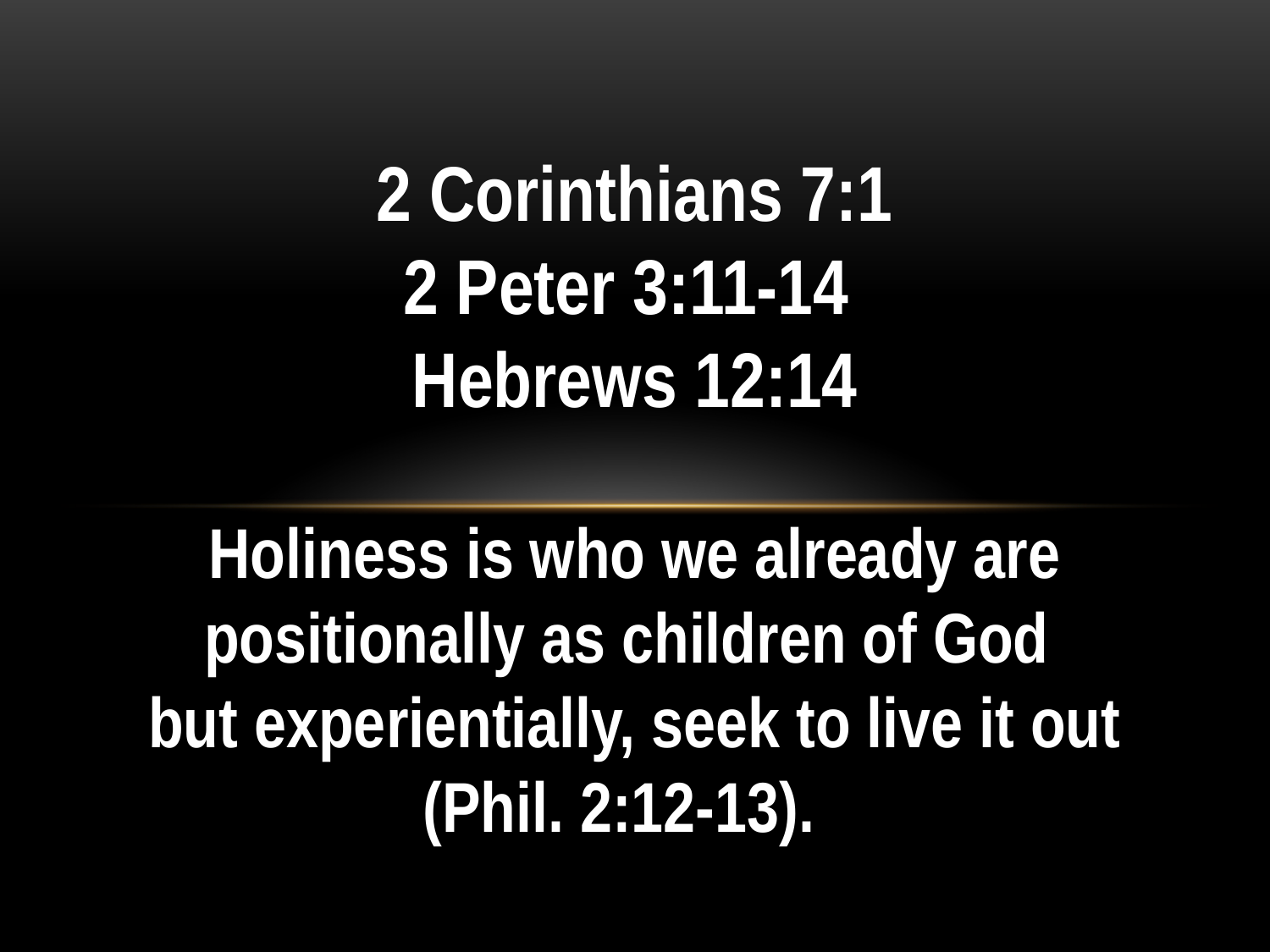

2 Corinthians 7:1
2 Peter 3:11-14
Hebrews 12:14

Holiness is who we already are positionally as children of God
but experientially, seek to live it out (Phil. 2:12-13).